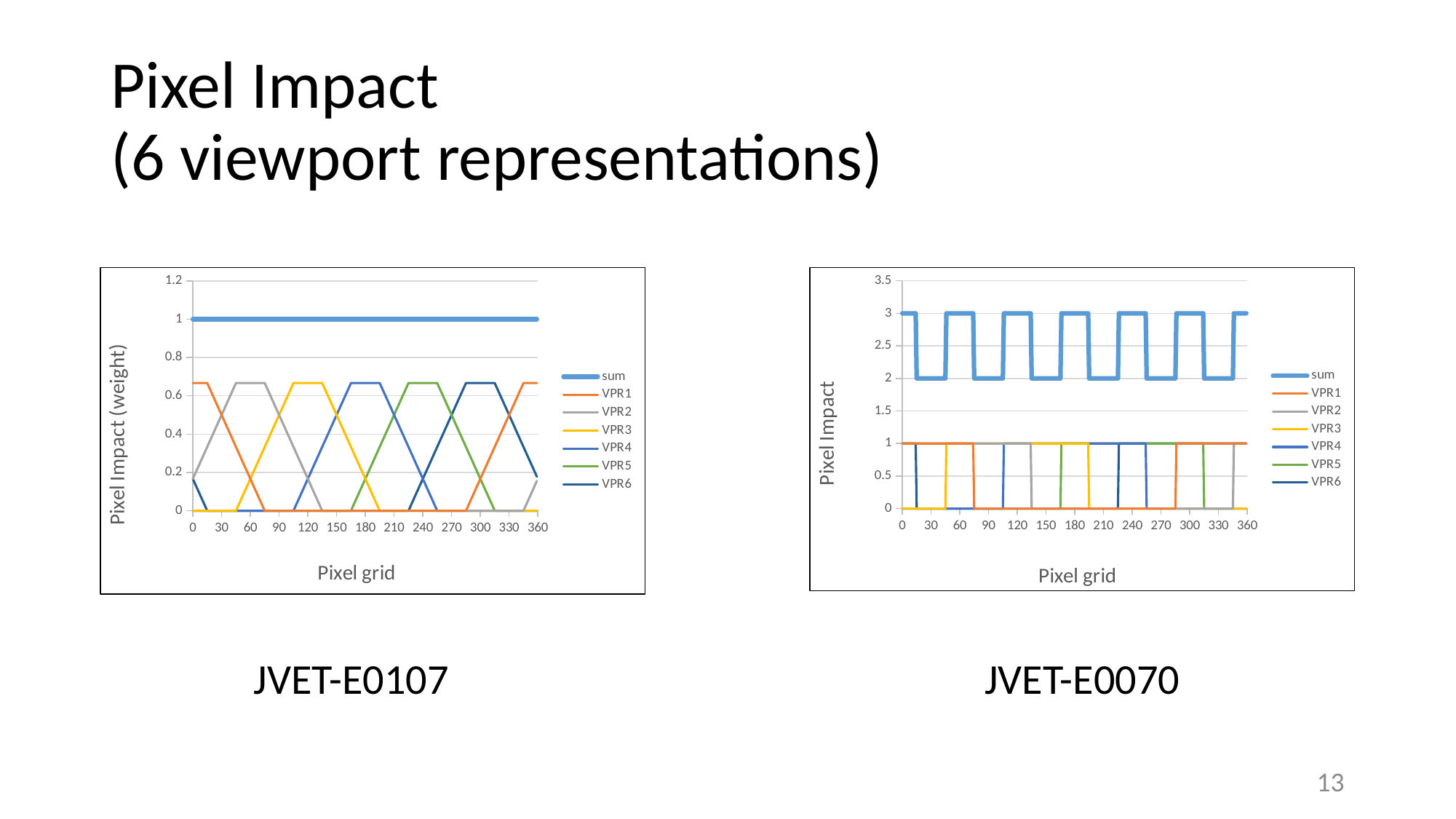

# Pixel Impact (6 viewport representations)

### Chart

| Category | sum | VPR1 | VPR2 | VPR3 | VPR4 | VPR5 | VPR6 |
|---|---|---|---|---|---|---|---|

### Chart

| Category | sum | VPR1 | VPR2 | VPR3 | VPR4 | VPR5 | VPR6 |
|---|---|---|---|---|---|---|---|
JVET-E0107
JVET-E0070
13